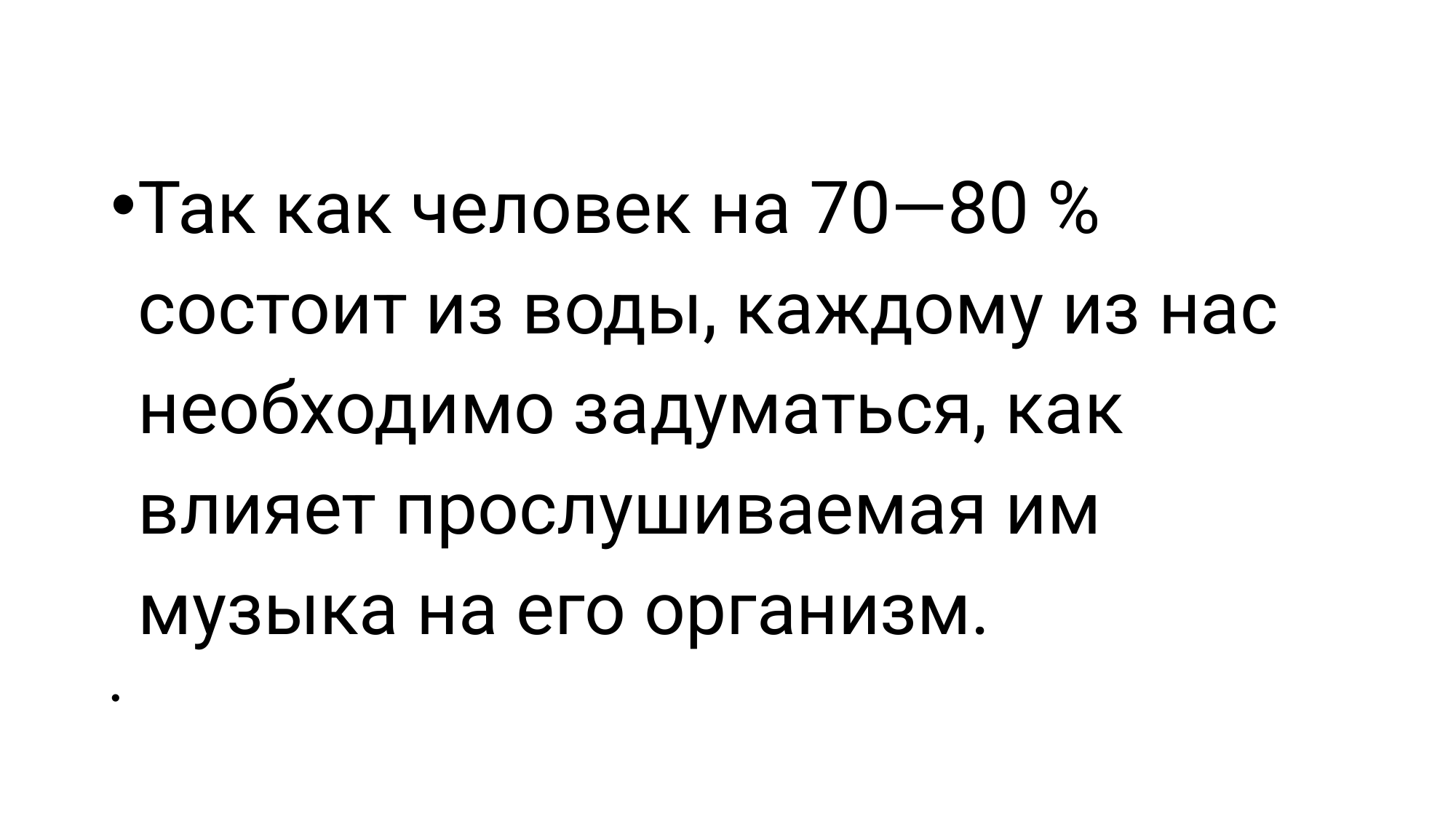

#
Так как человек на 70—80 % состоит из воды, каждому из нас необходимо задуматься, как влияет прослушиваемая им музыка на его организм.